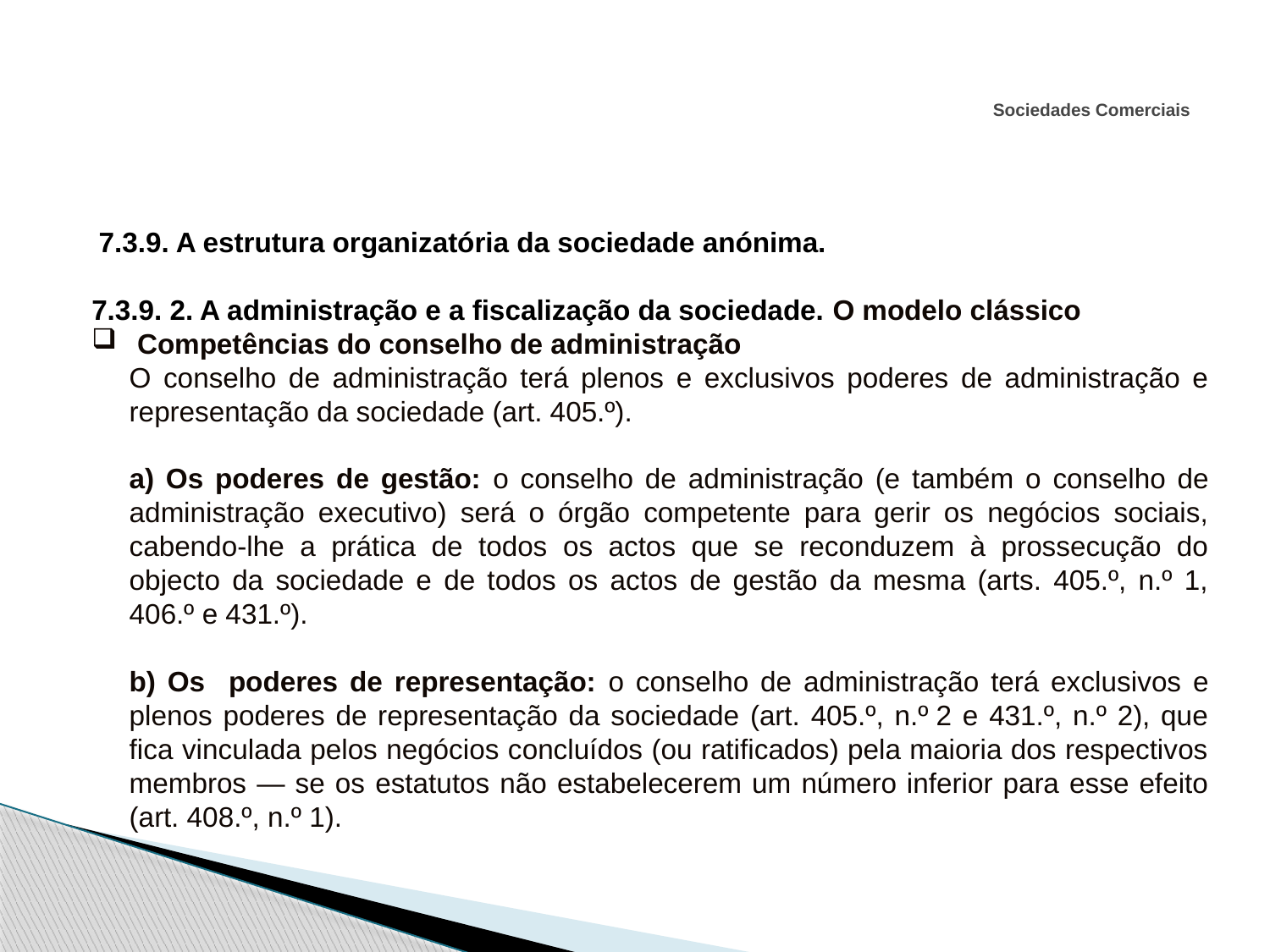

# Sociedades Comerciais
 7.3.9. A estrutura organizatória da sociedade anónima.

7.3.9. 2. A administração e a fiscalização da sociedade. O modelo clássico
 Competências do conselho de administração
	O conselho de administração terá plenos e exclusivos poderes de administração e representação da sociedade (art. 405.º).

	a) Os poderes de gestão: o conselho de administração (e também o conselho de administração executivo) será o órgão competente para gerir os negócios sociais, cabendo-lhe a prática de todos os actos que se reconduzem à prossecução do objecto da sociedade e de todos os actos de gestão da mesma (arts. 405.º, n.º 1, 406.º e 431.º).

	b) Os  poderes de representação: o conselho de administração terá exclusivos e plenos poderes de representação da sociedade (art. 405.º, n.º 2 e 431.º, n.º 2), que fica vinculada pelos negócios concluídos (ou ratificados) pela maioria dos respectivos membros ― se os estatutos não estabelecerem um número inferior para esse efeito (art. 408.º, n.º 1).